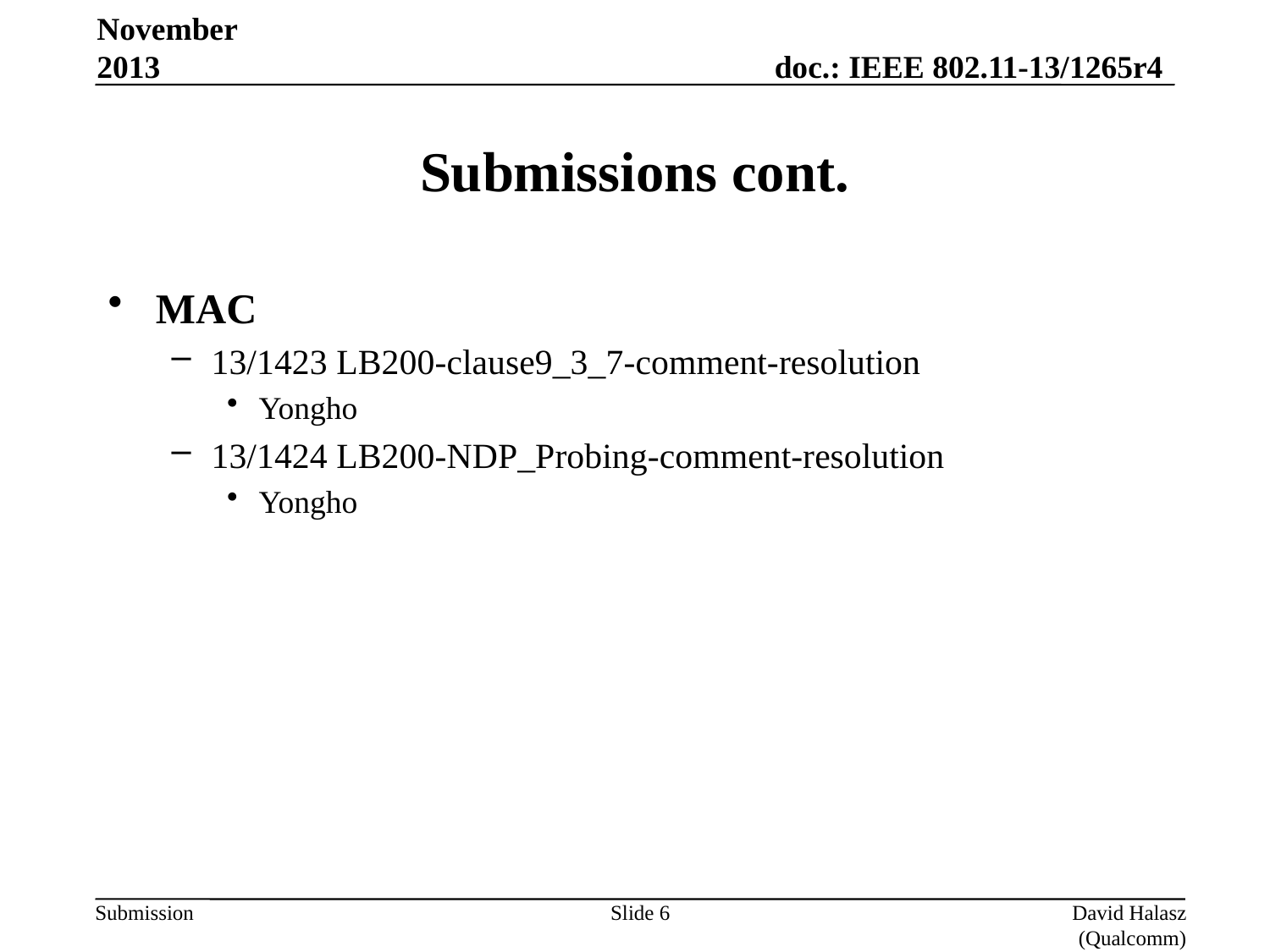

November 2013
# Submissions cont.
MAC
13/1423 LB200-clause9_3_7-comment-resolution
Yongho
13/1424 LB200-NDP_Probing-comment-resolution
Yongho

Slide 6
David Halasz (Qualcomm)